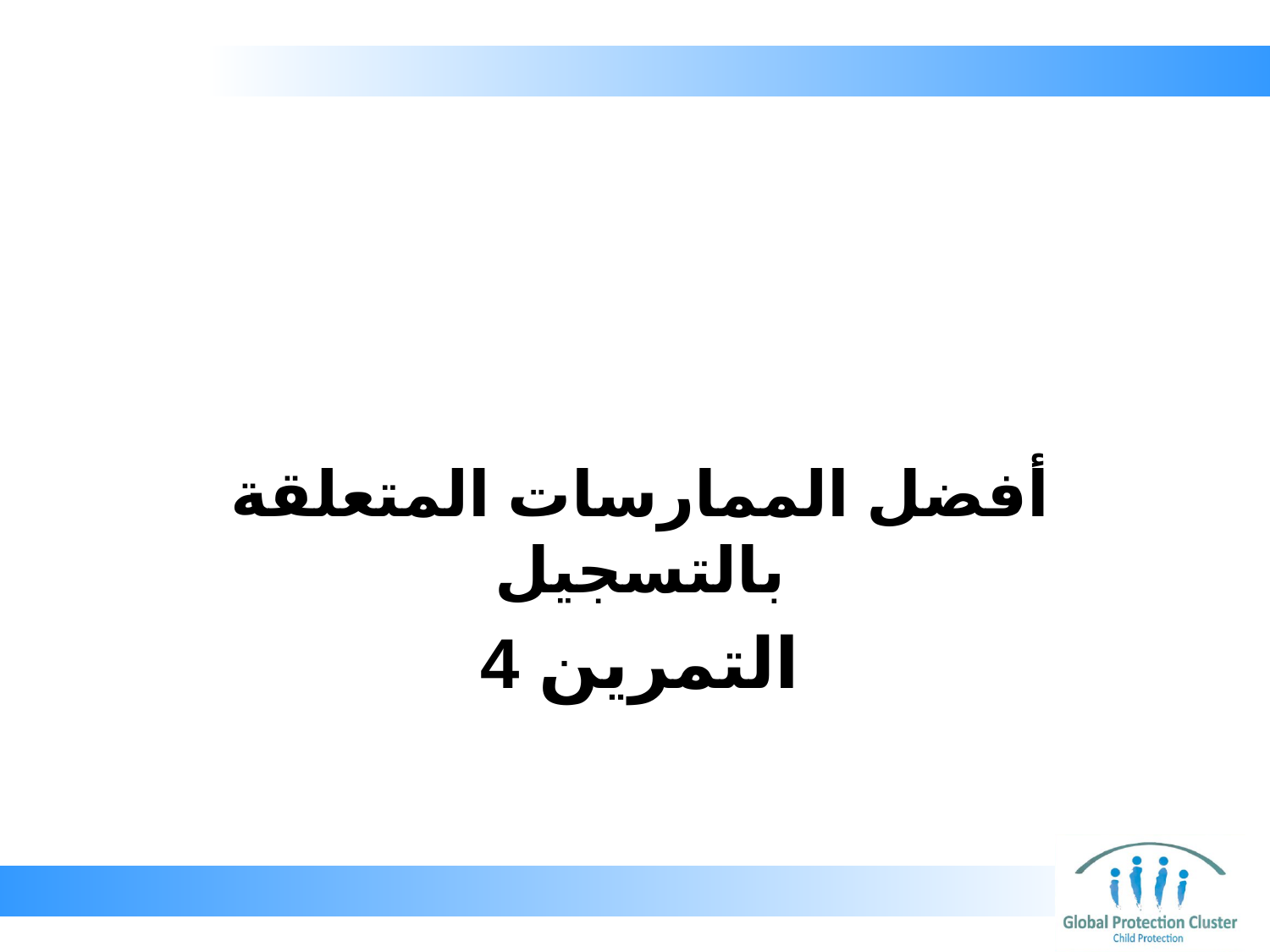

أفضل الممارسات المتعلقة بالتسجيل
# التمرين 4